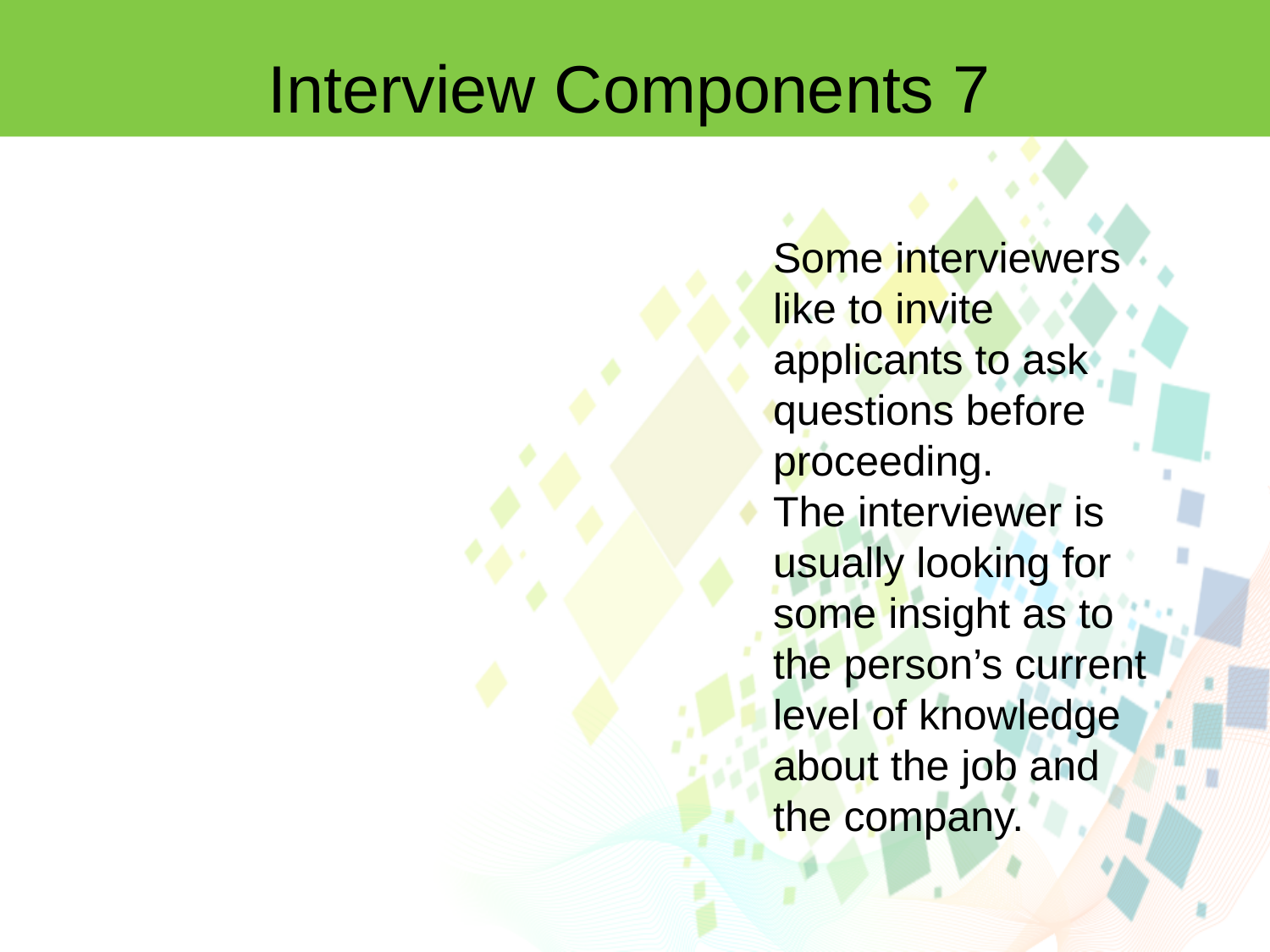

Interview Components 7
Some interviewers like to invite applicants to ask questions before proceeding.
The interviewer is usually looking for some insight as to the person’s current level of knowledge about the job and the company.